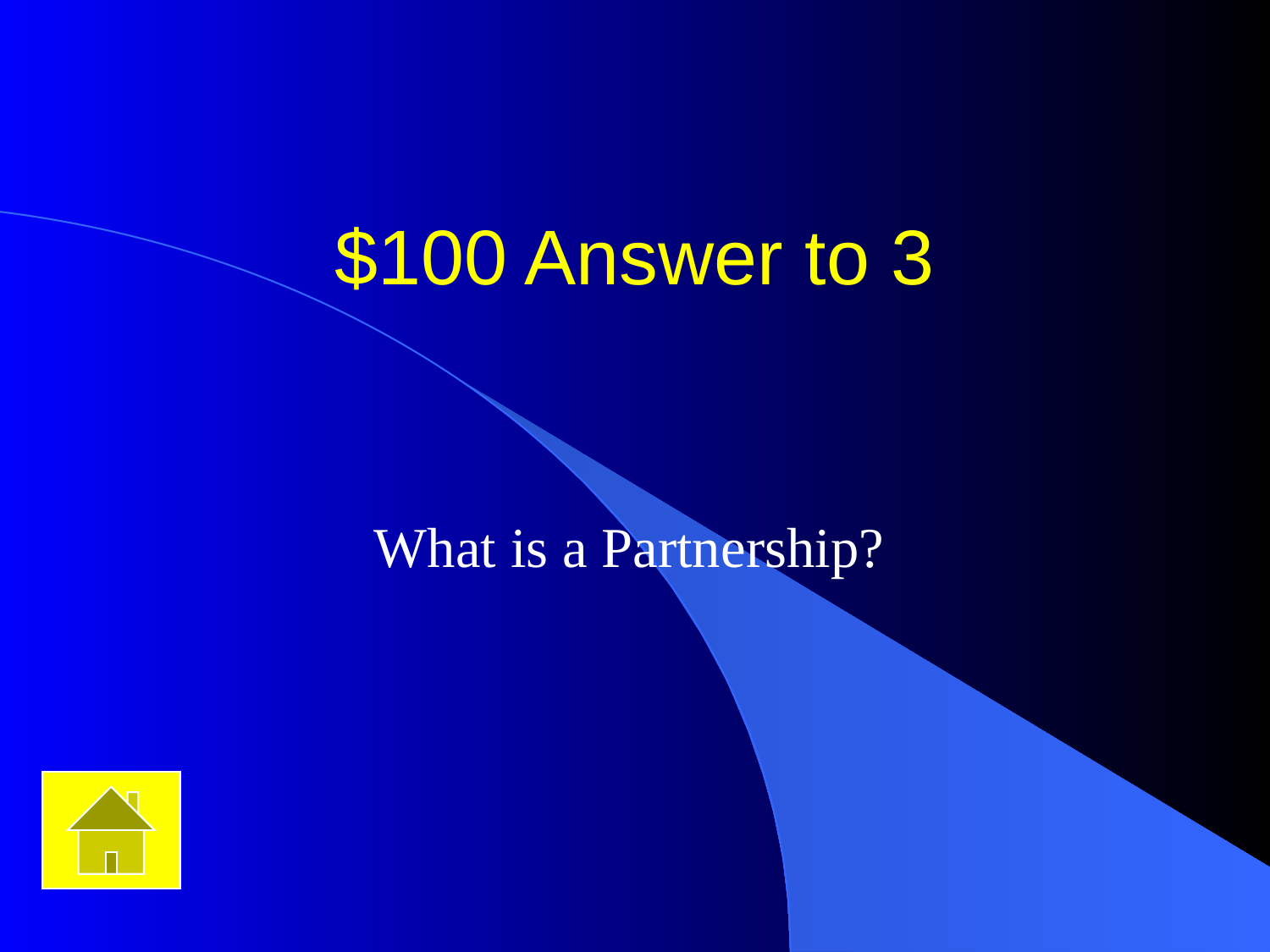

# $100 Answer to 3
What is a Partnership?